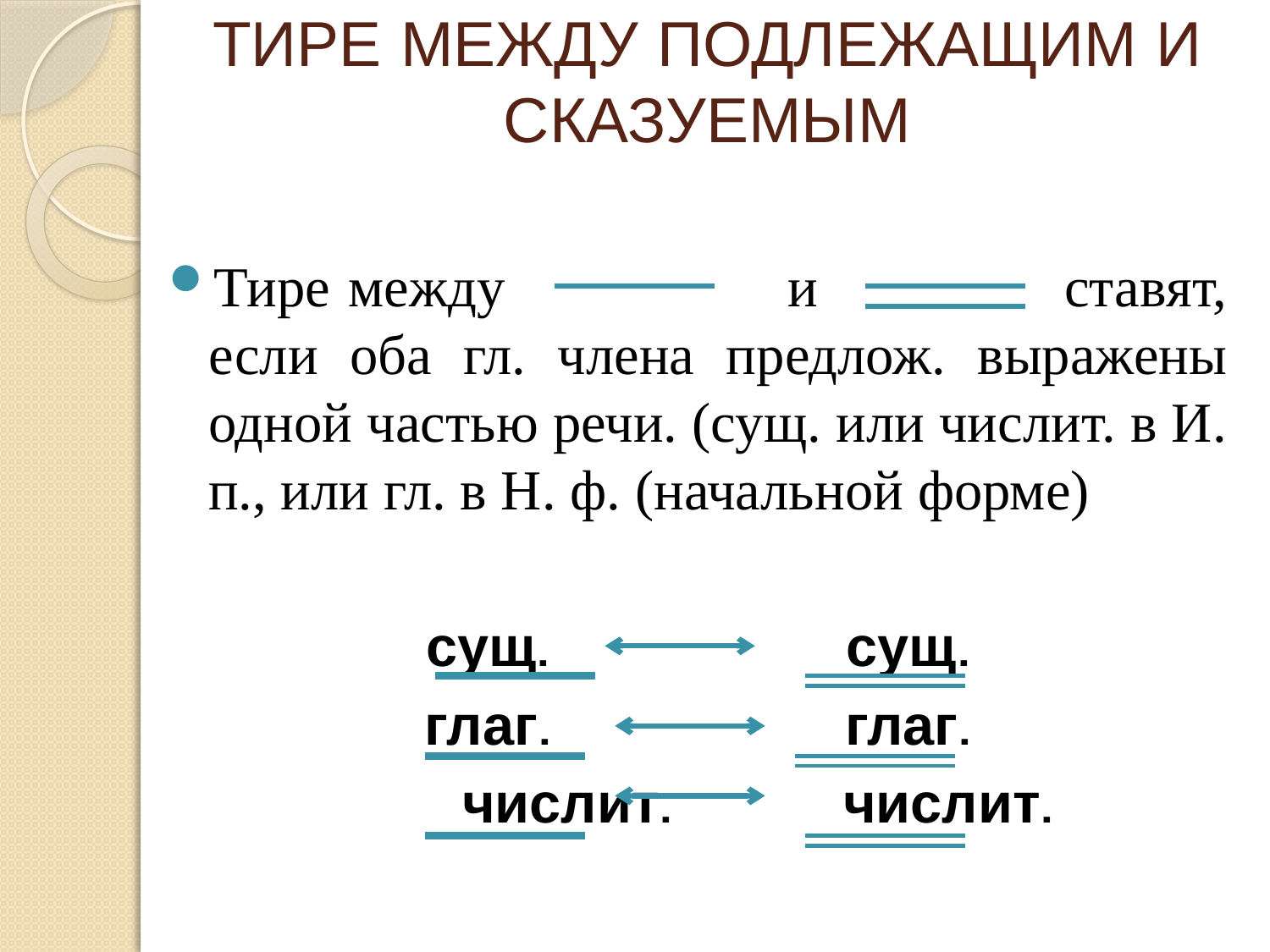

# ТИРЕ МЕЖДУ ПОДЛЕЖАЩИМ И СКАЗУЕМЫМ

Тире между                и              ставят, если оба гл. члена предлож. выражены одной частью речи. (сущ. или числит. в И. п., или гл. в Н. ф. (начальной форме)

сущ.			сущ.
глаг.			глаг.
			числит.		числит.